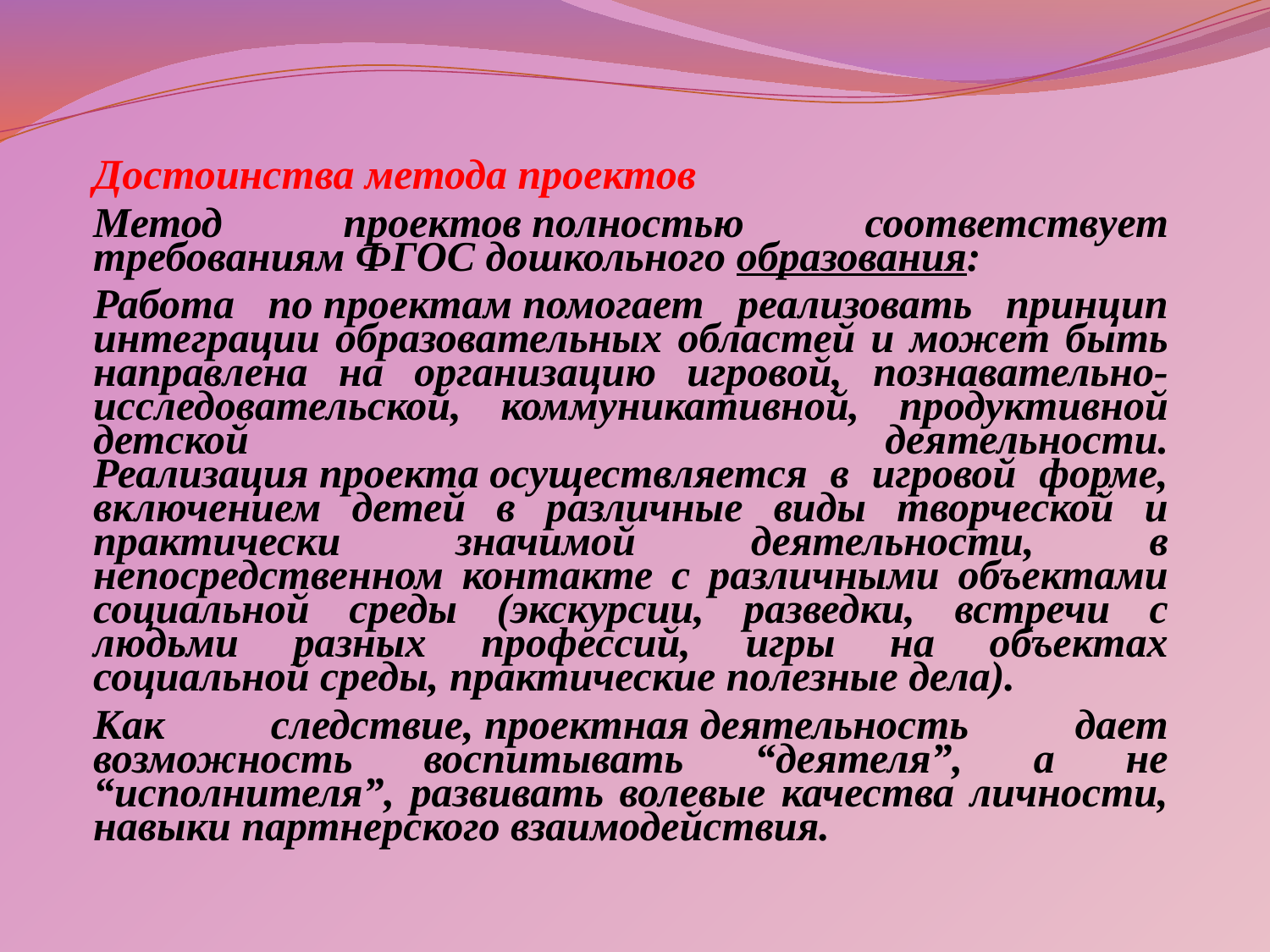

Достоинства метода проектов
Метод проектов полностью соответствует требованиям ФГОС дошкольного образования:
Работа по проектам помогает реализовать принцип интеграции образовательных областей и может быть направлена на организацию игровой, познавательно-исследовательской, коммуникативной, продуктивной детской деятельности. Реализация проекта осуществляется в игровой форме, включением детей в различные виды творческой и практически значимой деятельности, в непосредственном контакте с различными объектами социальной среды (экскурсии, разведки, встречи с людьми разных профессий, игры на объектах социальной среды, практические полезные дела).
Как следствие, проектная деятельность дает возможность воспитывать “деятеля”, а не “исполнителя”, развивать волевые качества личности, навыки партнерского взаимодействия.